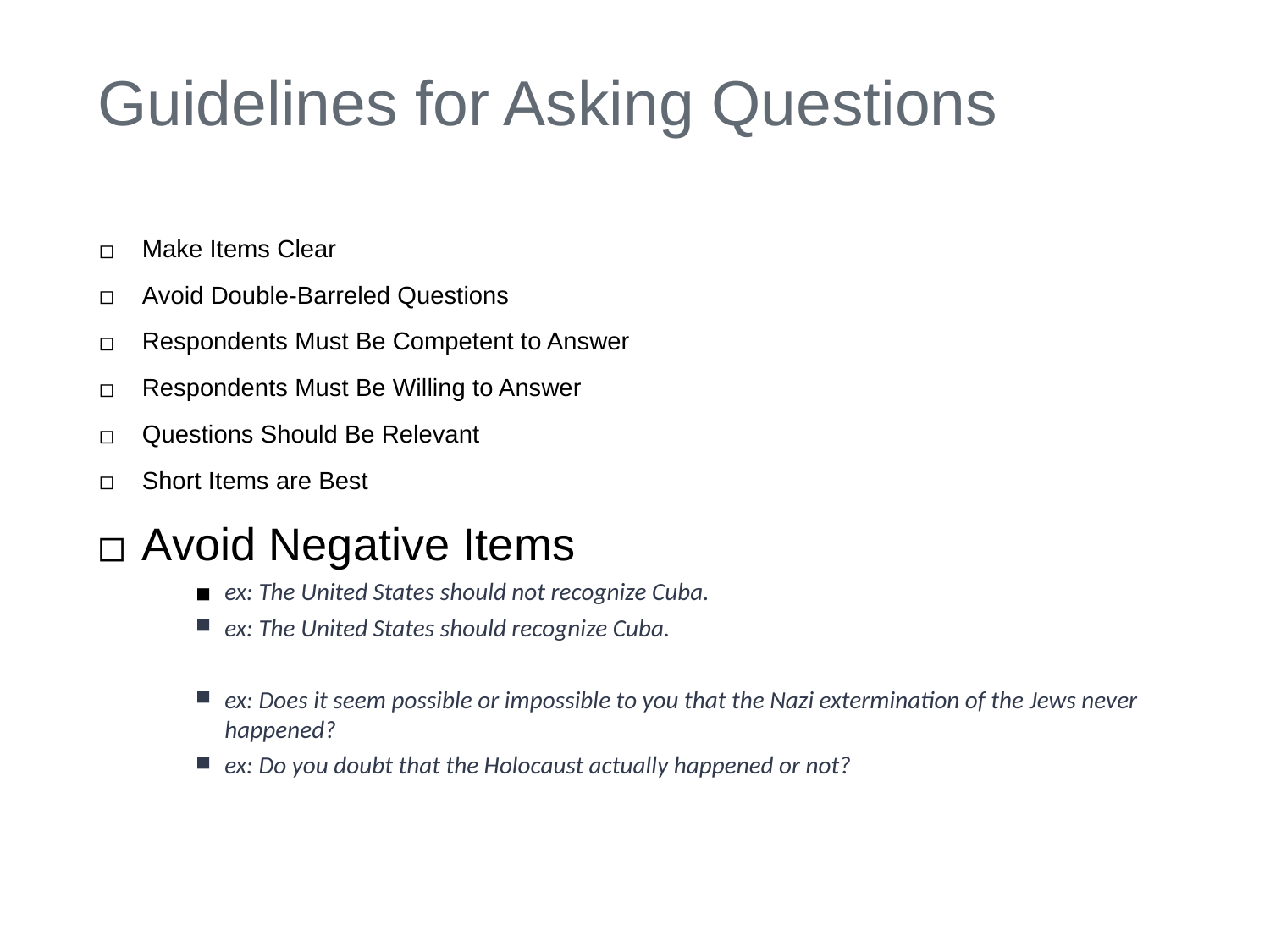

# Guidelines for Asking Questions
Make Items Clear
Avoid Double-Barreled Questions
Respondents Must Be Competent to Answer
Respondents Must Be Willing to Answer
Questions Should Be Relevant
Short Items are Best
Avoid Negative Items
ex: The United States should not recognize Cuba.
ex: The United States should recognize Cuba.

ex: Does it seem possible or impossible to you that the Nazi extermination of the Jews never happened?
ex: Do you doubt that the Holocaust actually happened or not?